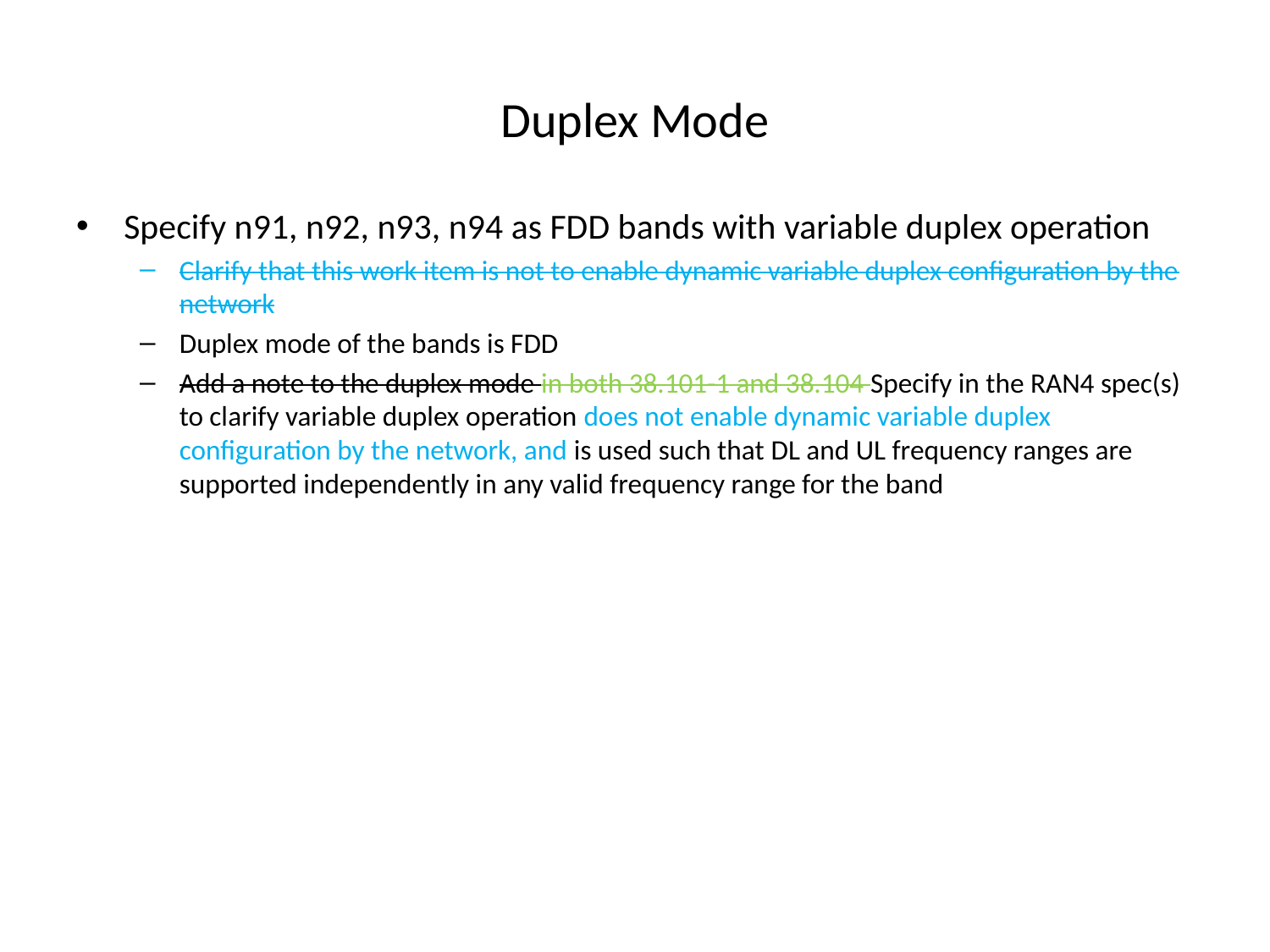

# Duplex Mode
Specify n91, n92, n93, n94 as FDD bands with variable duplex operation
Clarify that this work item is not to enable dynamic variable duplex configuration by the network
Duplex mode of the bands is FDD
Add a note to the duplex mode in both 38.101-1 and 38.104 Specify in the RAN4 spec(s) to clarify variable duplex operation does not enable dynamic variable duplex configuration by the network, and is used such that DL and UL frequency ranges are supported independently in any valid frequency range for the band